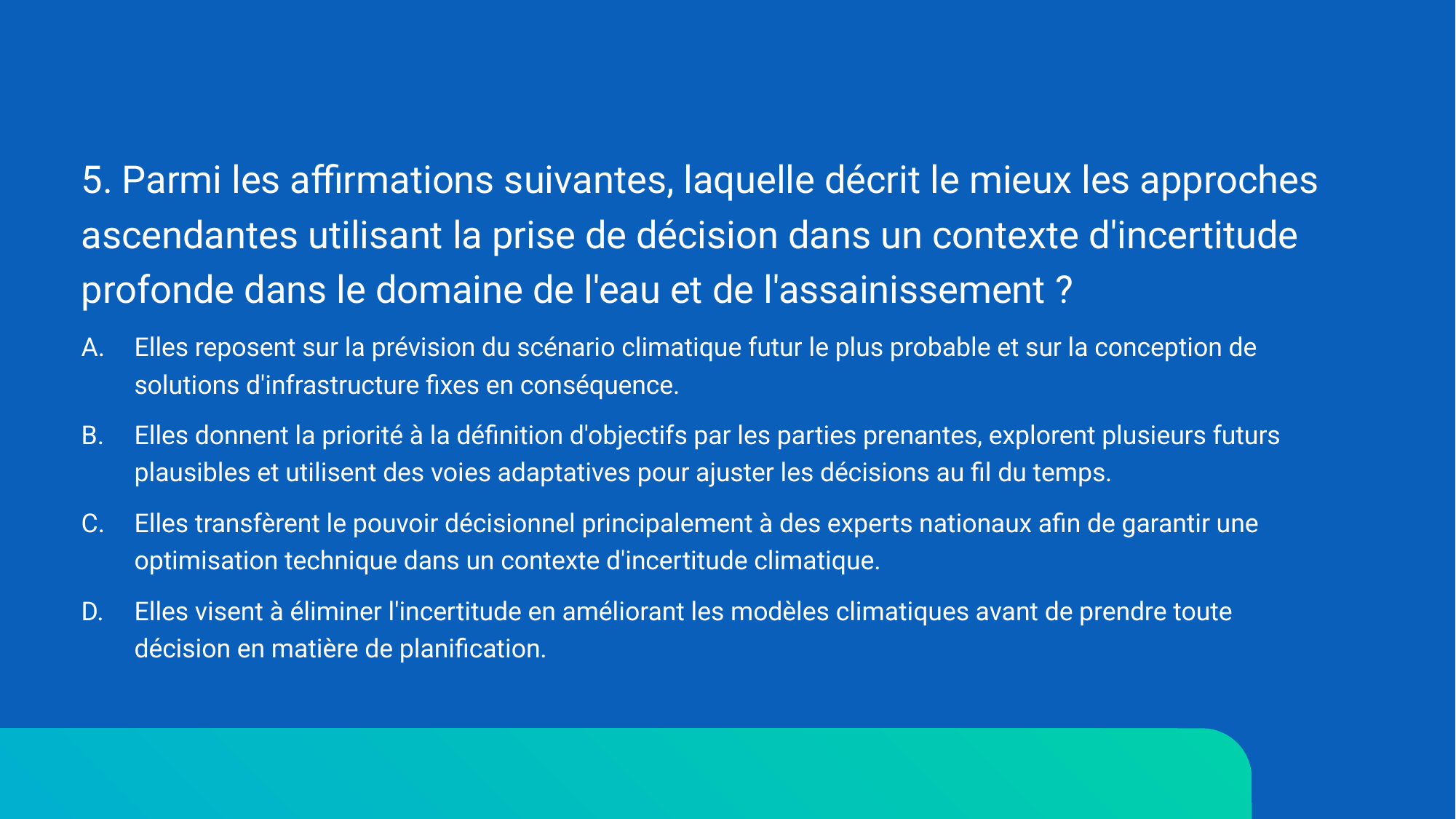

5. Parmi les affirmations suivantes, laquelle décrit le mieux les approches ascendantes utilisant la prise de décision dans un contexte d'incertitude profonde dans le domaine de l'eau et de l'assainissement ?
Elles reposent sur la prévision du scénario climatique futur le plus probable et sur la conception de solutions d'infrastructure fixes en conséquence.
Elles donnent la priorité à la définition d'objectifs par les parties prenantes, explorent plusieurs futurs plausibles et utilisent des voies adaptatives pour ajuster les décisions au fil du temps.
Elles transfèrent le pouvoir décisionnel principalement à des experts nationaux afin de garantir une optimisation technique dans un contexte d'incertitude climatique.
Elles visent à éliminer l'incertitude en améliorant les modèles climatiques avant de prendre toute décision en matière de planification.